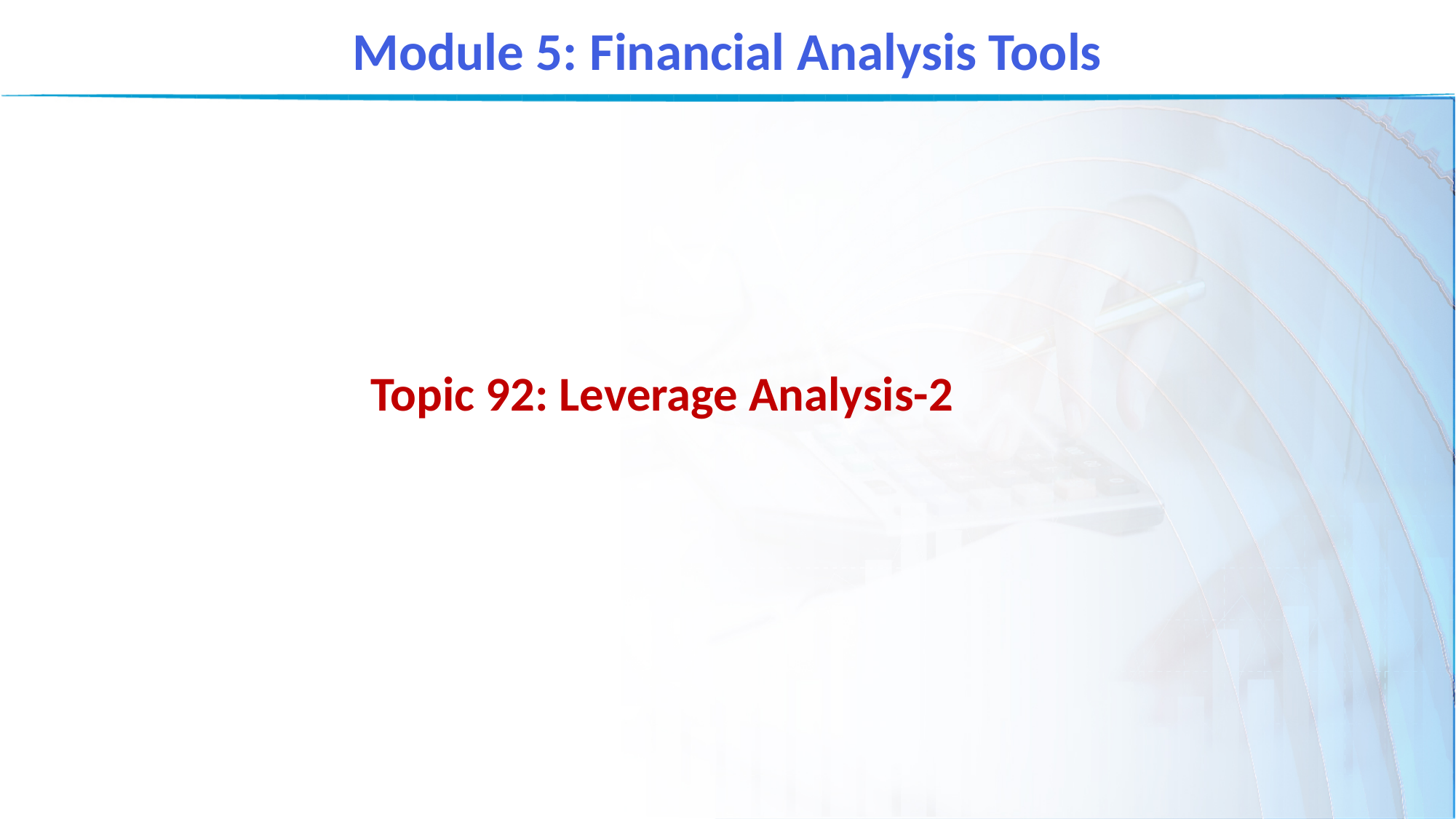

Module 5: Financial Analysis Tools
Topic 92: Leverage Analysis-2